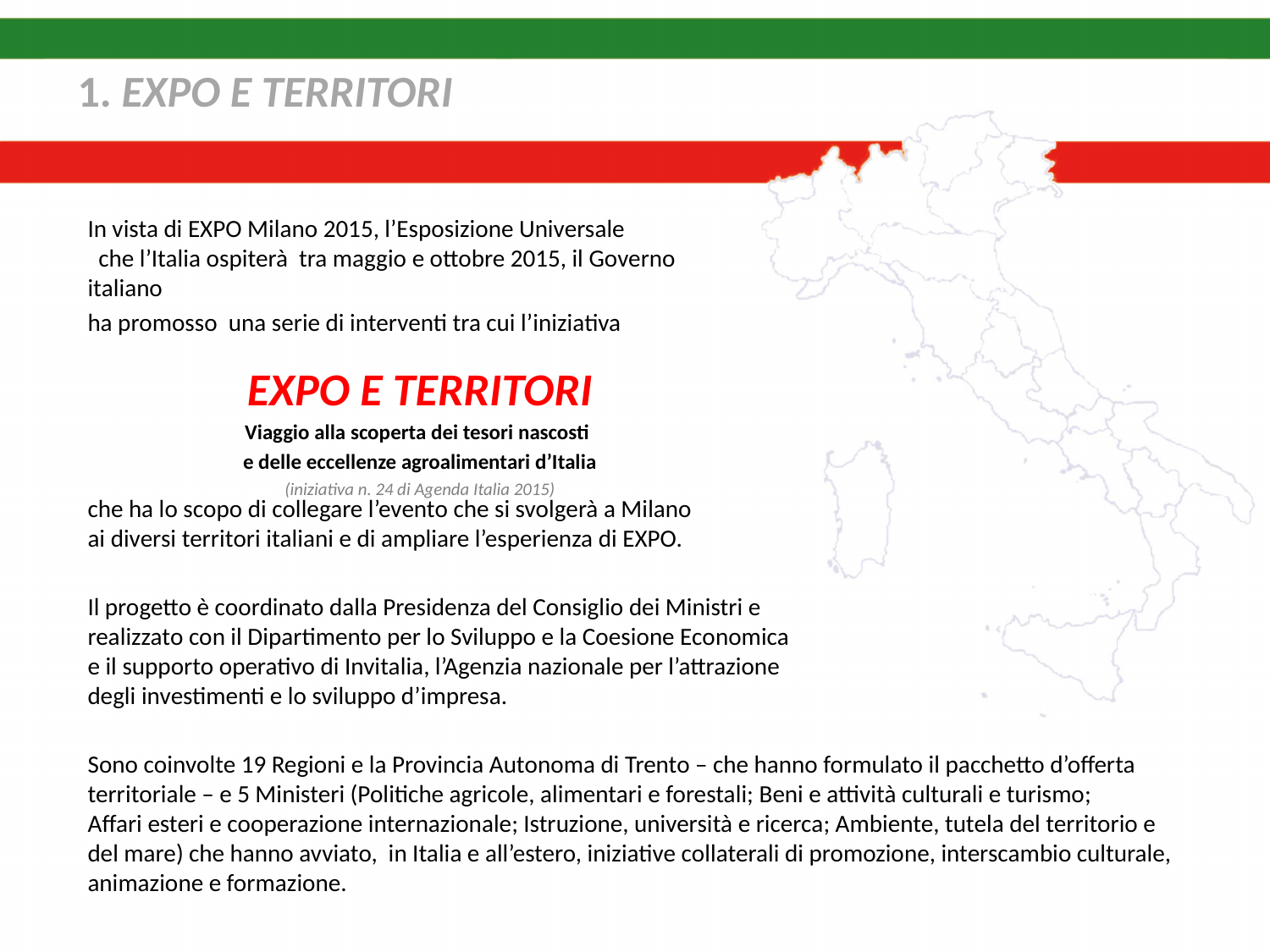

1. EXPO E TERRITORI
In vista di EXPO Milano 2015, l’Esposizione Universale 	        che l’Italia ospiterà  tra maggio e ottobre 2015, il Governo italiano
ha promosso  una serie di interventi tra cui l’iniziativa

EXPO E TERRITORI
Viaggio alla scoperta dei tesori nascosti
e delle eccellenze agroalimentari d’Italia
(iniziativa n. 24 di Agenda Italia 2015)

che ha lo scopo di collegare l’evento che si svolgerà a Milano 				           ai diversi territori italiani e di ampliare l’esperienza di EXPO.

Il progetto è coordinato dalla Presidenza del Consiglio dei Ministri e		                     realizzato con il Dipartimento per lo Sviluppo e la Coesione Economica 			           e il supporto operativo di Invitalia, l’Agenzia nazionale per l’attrazione 			     degli investimenti e lo sviluppo d’impresa.

Sono coinvolte 19 Regioni e la Provincia Autonoma di Trento – che hanno formulato il pacchetto d’offerta territoriale – e 5 Ministeri (Politiche agricole, alimentari e forestali; Beni e attività culturali e turismo; 	   Affari esteri e cooperazione internazionale; Istruzione, università e ricerca; Ambiente, tutela del territorio e del mare) che hanno avviato,  in Italia e all’estero, iniziative collaterali di promozione, interscambio culturale, animazione e formazione.